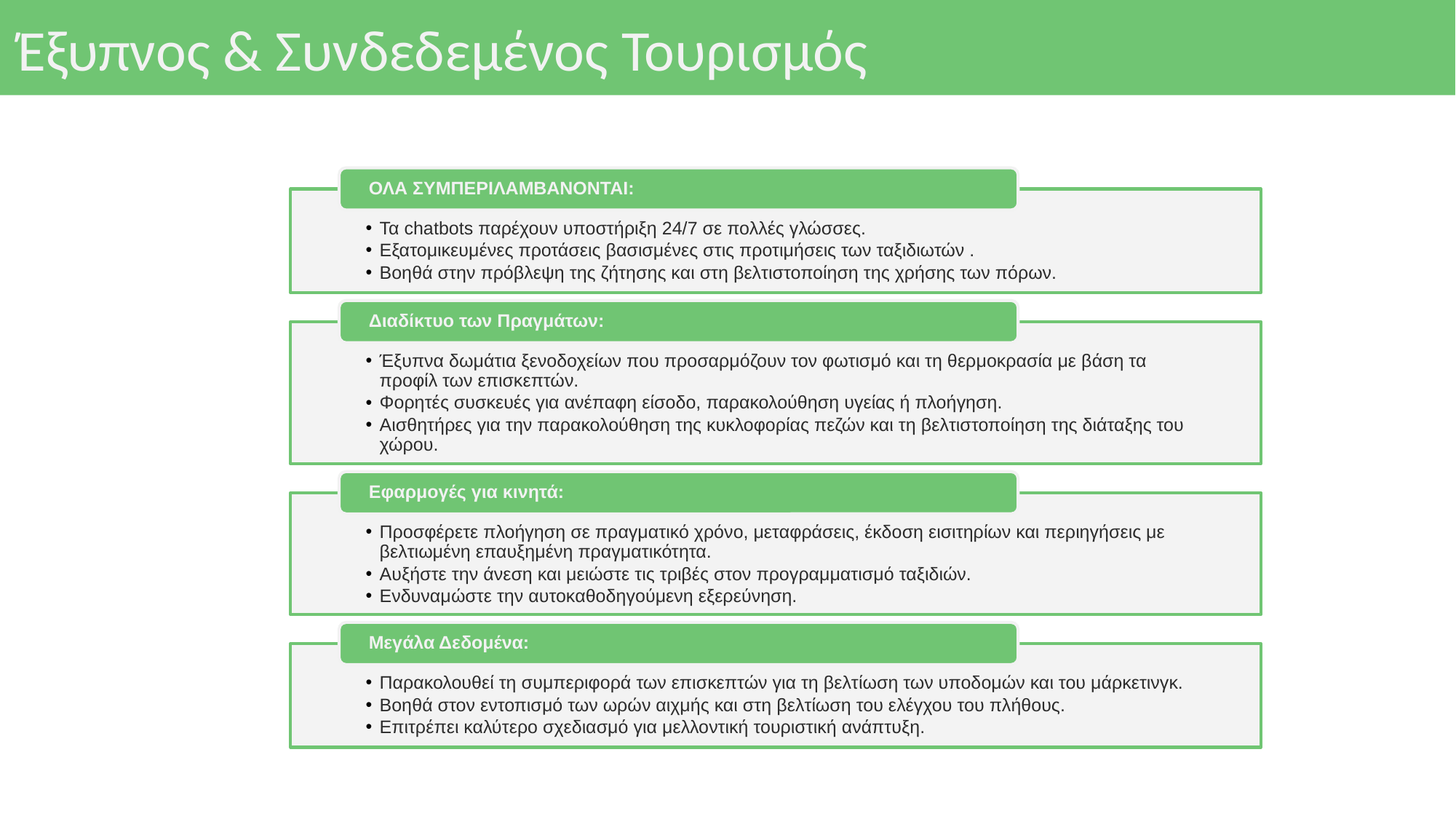

# Έξυπνος & Συνδεδεμένος Τουρισμός
Τα chatbots παρέχουν υποστήριξη 24/7 σε πολλές γλώσσες.
Εξατομικευμένες προτάσεις βασισμένες στις προτιμήσεις των ταξιδιωτών .
Βοηθά στην πρόβλεψη της ζήτησης και στη βελτιστοποίηση της χρήσης των πόρων.
ΟΛΑ ΣΥΜΠΕΡΙΛΑΜΒΑΝΟΝΤΑΙ:
Έξυπνα δωμάτια ξενοδοχείων που προσαρμόζουν τον φωτισμό και τη θερμοκρασία με βάση τα προφίλ των επισκεπτών.
Φορητές συσκευές για ανέπαφη είσοδο, παρακολούθηση υγείας ή πλοήγηση.
Αισθητήρες για την παρακολούθηση της κυκλοφορίας πεζών και τη βελτιστοποίηση της διάταξης του χώρου.
Διαδίκτυο των Πραγμάτων:
Προσφέρετε πλοήγηση σε πραγματικό χρόνο, μεταφράσεις, έκδοση εισιτηρίων και περιηγήσεις με βελτιωμένη επαυξημένη πραγματικότητα.
Αυξήστε την άνεση και μειώστε τις τριβές στον προγραμματισμό ταξιδιών.
Ενδυναμώστε την αυτοκαθοδηγούμενη εξερεύνηση.
Εφαρμογές για κινητά:
Παρακολουθεί τη συμπεριφορά των επισκεπτών για τη βελτίωση των υποδομών και του μάρκετινγκ.
Βοηθά στον εντοπισμό των ωρών αιχμής και στη βελτίωση του ελέγχου του πλήθους.
Επιτρέπει καλύτερο σχεδιασμό για μελλοντική τουριστική ανάπτυξη.
Μεγάλα Δεδομένα: